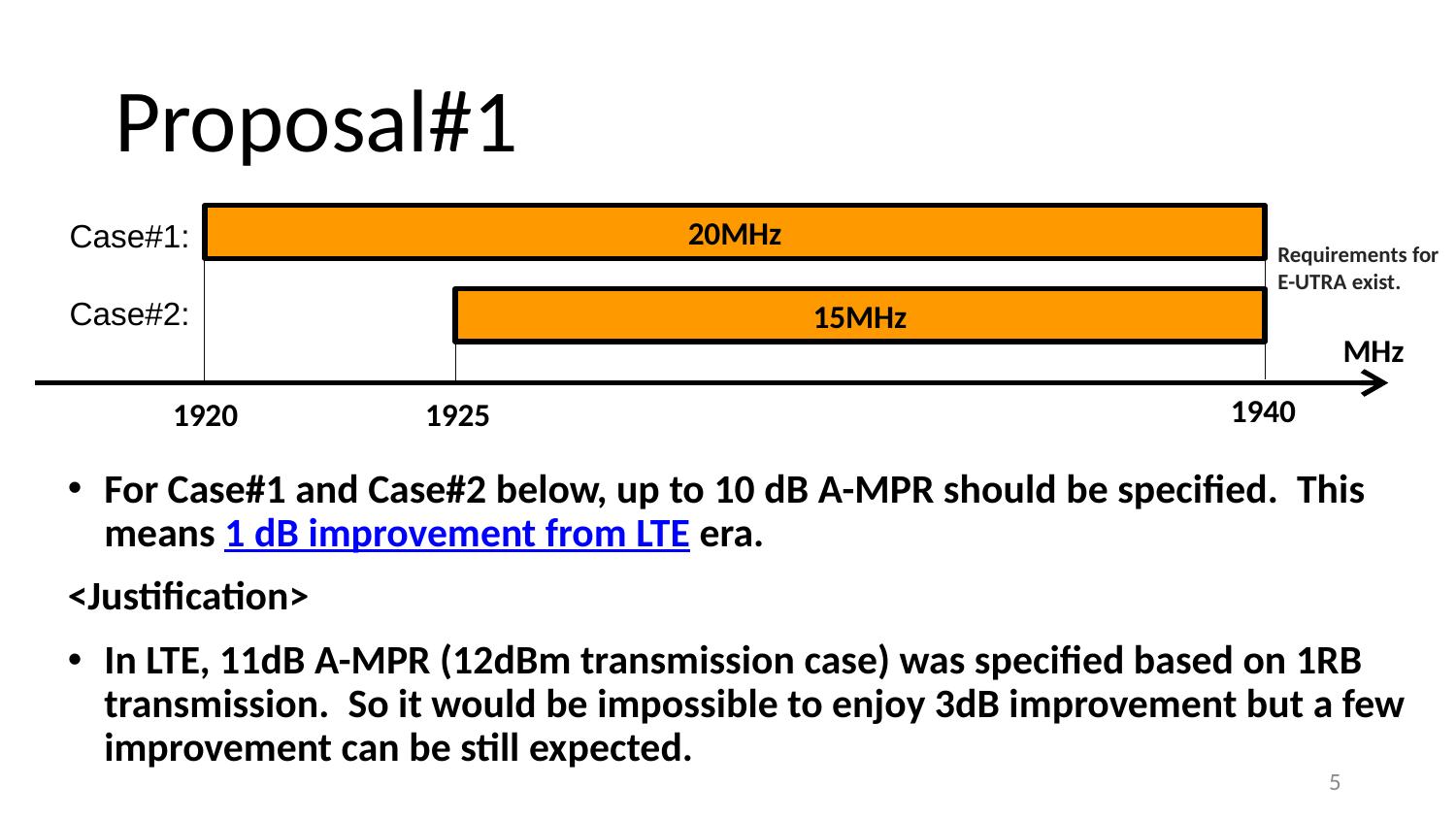

# Proposal#1
20MHz
Case#1:

Case#2:

Requirements for
E-UTRA exist.
15MHz
MHz
1940
1920
1925
For Case#1 and Case#2 below, up to 10 dB A-MPR should be specified.  This means 1 dB improvement from LTE era.
<Justification>
In LTE, 11dB A-MPR (12dBm transmission case) was specified based on 1RB transmission.  So it would be impossible to enjoy 3dB improvement but a few improvement can be still expected.

5